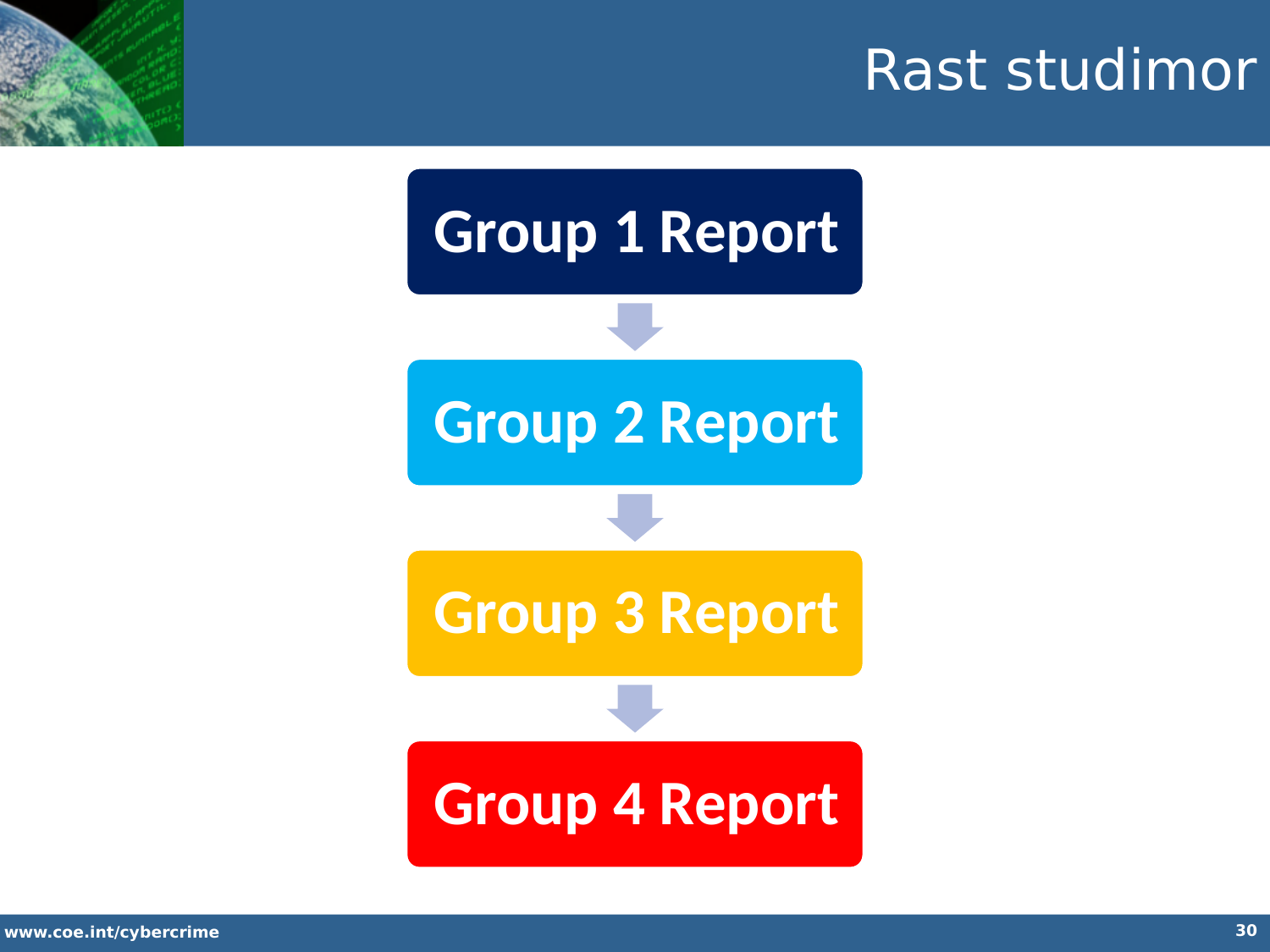

Rast studimor
Group 1 Report

Group 2 Report

Group 3 Report

Group 4 Report
#
30